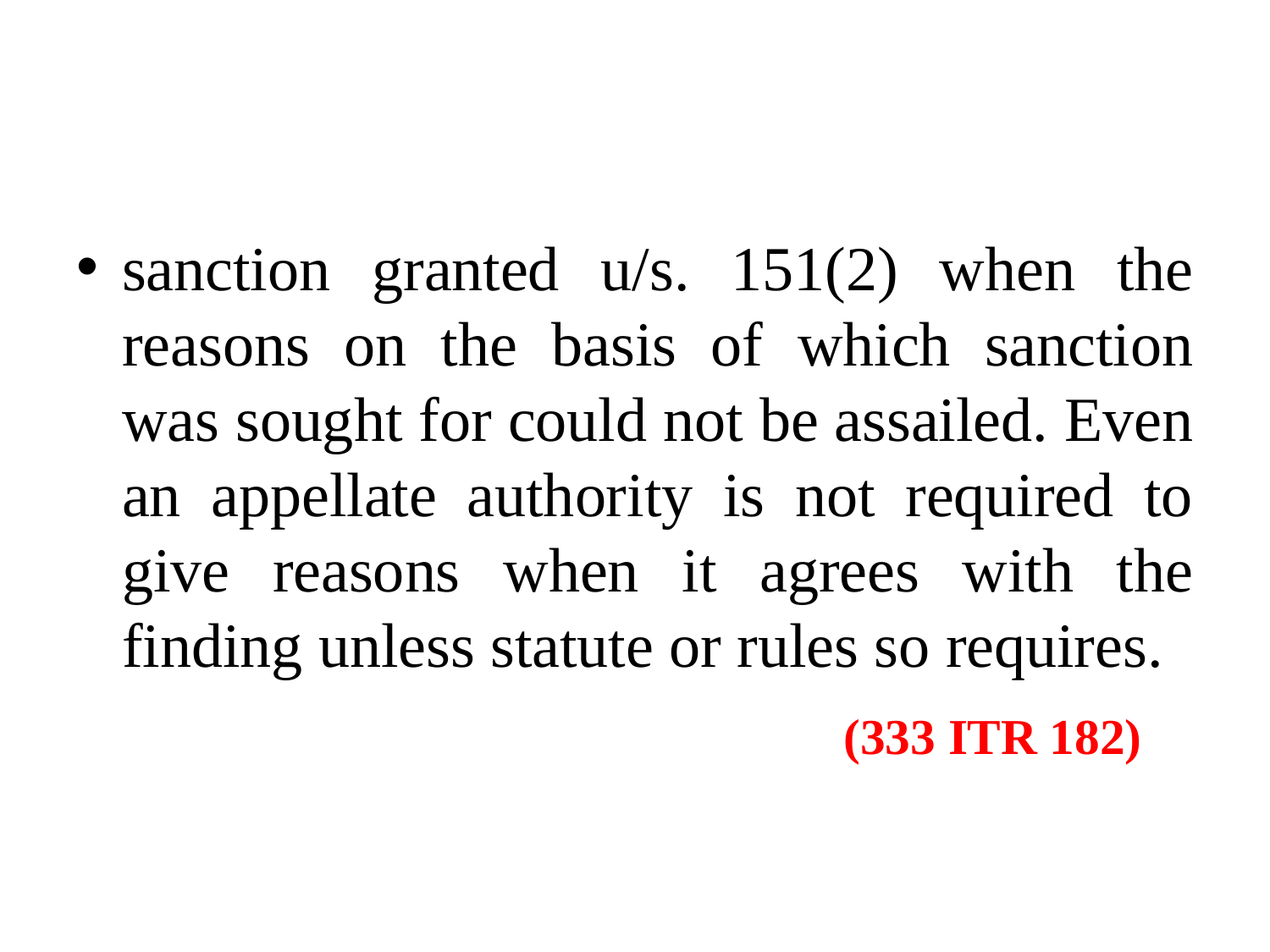

#
sanction granted u/s. 151(2) when the reasons on the basis of which sanction was sought for could not be assailed. Even an appellate authority is not required to give reasons when it agrees with the finding unless statute or rules so requires.
                                                 (333 ITR 182)